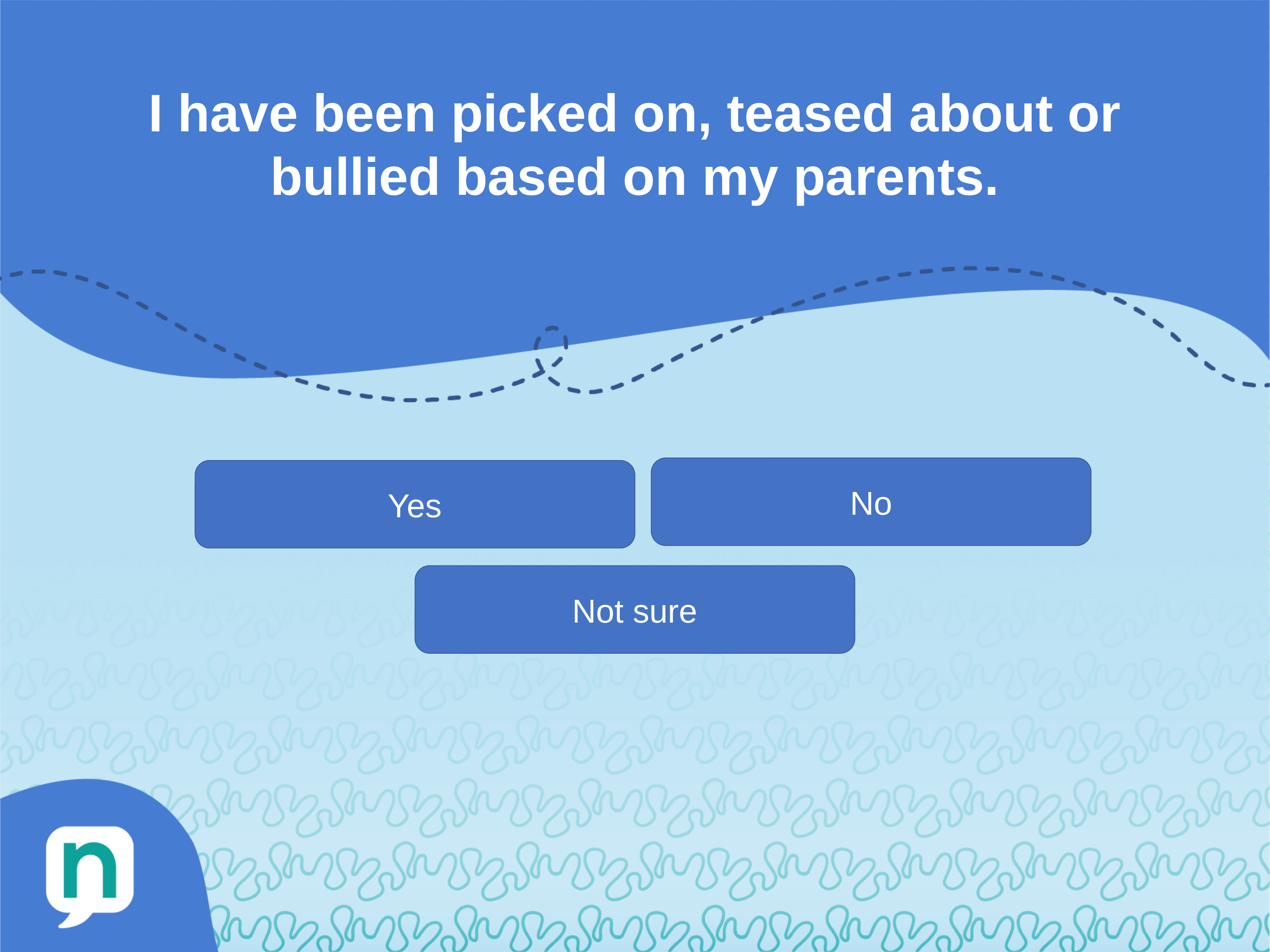

I have been picked on, teased about or bullied based on my parents.
No
Yes
Not sure